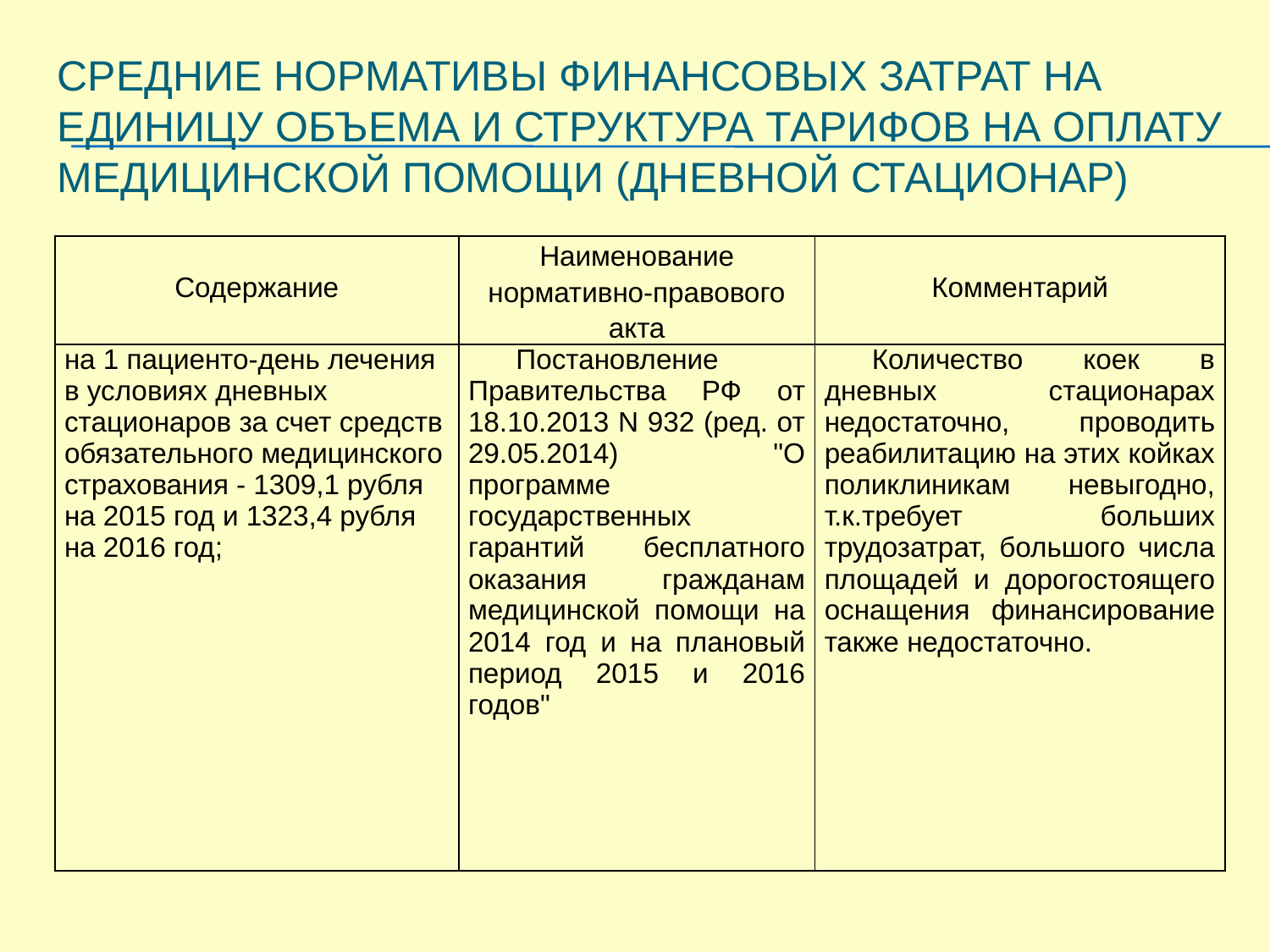

# Средние нормативы финансовых затрат на единицу объема и структура тарифов на оплату медицинской помощи (дневной стационар)
| Содержание | Наименование нормативно-правового акта | Комментарий |
| --- | --- | --- |
| на 1 пациенто-день лечения в условиях дневных стационаров за счет средств обязательного медицинского страхования - 1309,1 рубля на 2015 год и 1323,4 рубля на 2016 год; | Постановление Правительства РФ от 18.10.2013 N 932 (ред. от 29.05.2014) "О программе государственных гарантий бесплатного оказания гражданам медицинской помощи на 2014 год и на плановый период 2015 и 2016 годов" | Количество коек в дневных стационарах недостаточно, проводить реабилитацию на этих койках поликлиникам невыгодно, т.к.требует больших трудозатрат, большого числа площадей и дорогостоящего оснащения финансирование также недостаточно. |